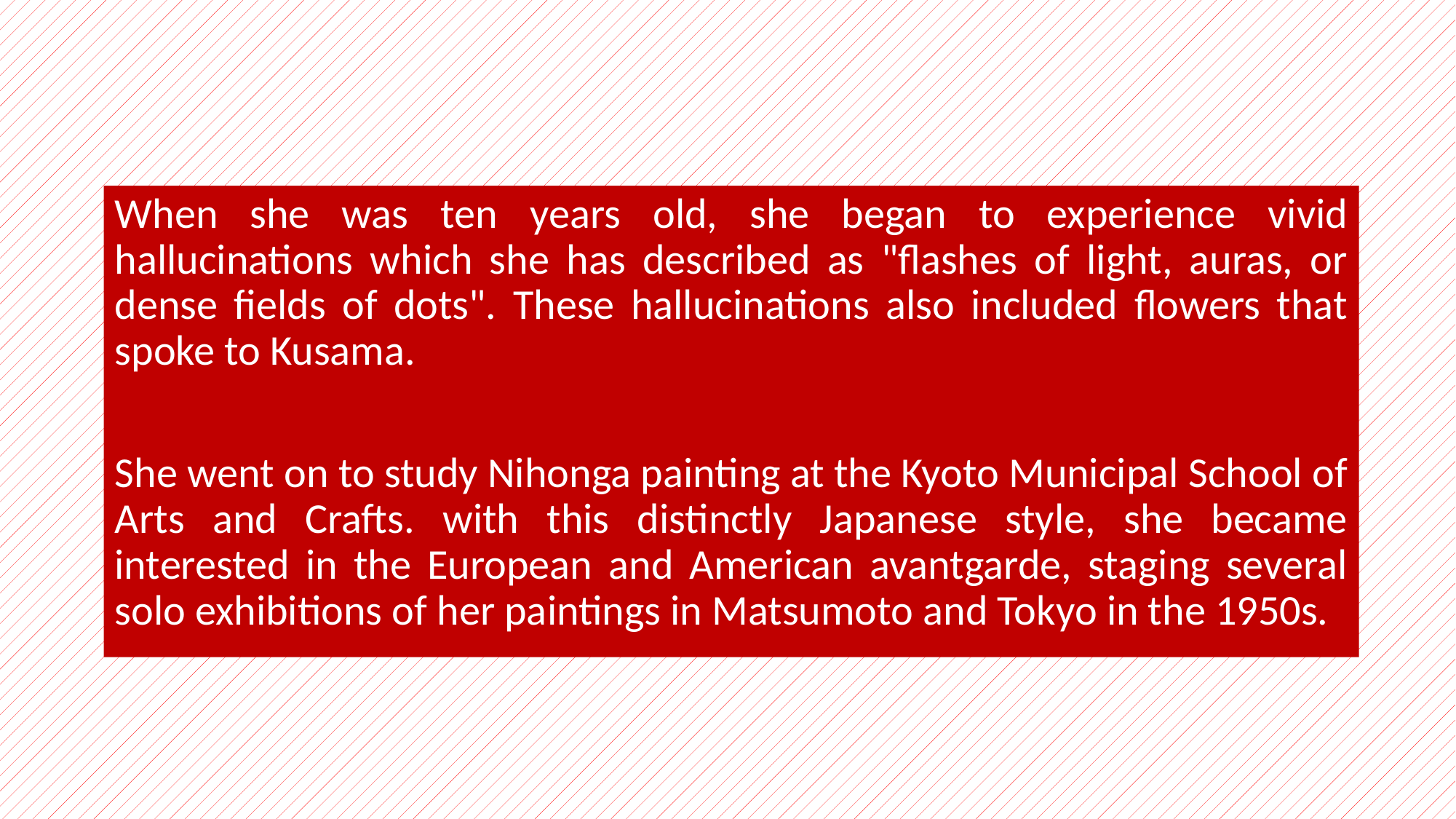

When she was ten years old, she began to experience vivid hallucinations which she has described as "flashes of light, auras, or dense fields of dots". These hallucinations also included flowers that spoke to Kusama.

She went on to study Nihonga painting at the Kyoto Municipal School of Arts and Crafts. with this distinctly Japanese style, she became interested in the European and American avantgarde, staging several solo exhibitions of her paintings in Matsumoto and Tokyo in the 1950s.